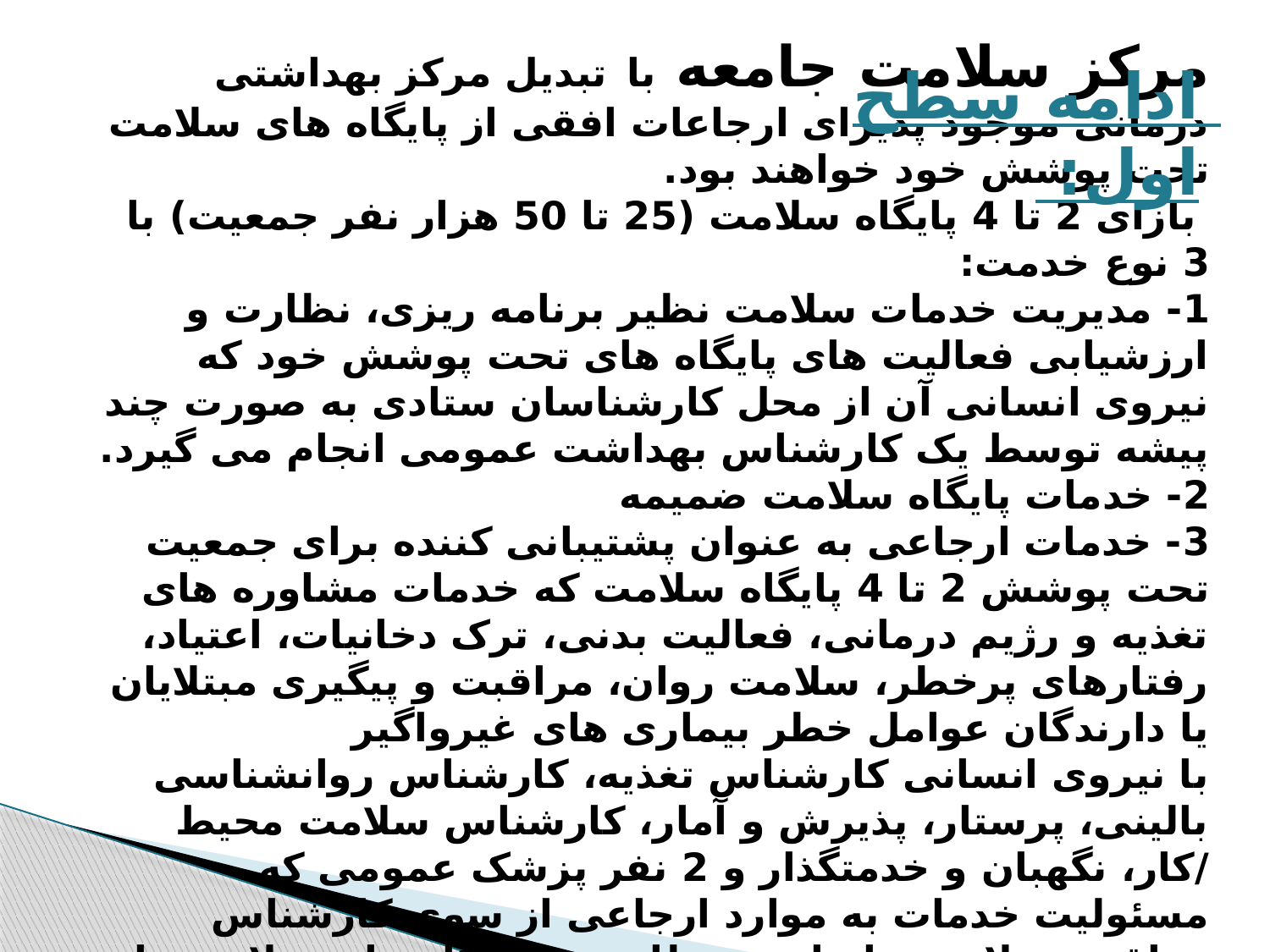

ادامه سطح اول:
# مرکز سلامت جامعه با تبدیل مرکز بهداشتی درمانی موجود پذیرای ارجاعات افقی از پایگاه های سلامت تحت پوشش خود خواهند بود. بازای 2 تا 4 پایگاه سلامت (25 تا 50 هزار نفر جمعیت) با 3 نوع خدمت: 1- مدیریت خدمات سلامت نظیر برنامه ریزی، نظارت و ارزشیابی فعالیت های پایگاه های تحت پوشش خود که نیروی انسانی آن از محل کارشناسان ستادی به صورت چند پیشه توسط یک کارشناس بهداشت عمومی انجام می گیرد. 2- خدمات پایگاه سلامت ضمیمه 3- خدمات ارجاعی به عنوان پشتیبانی کننده برای جمعیت تحت پوشش 2 تا 4 پایگاه سلامت که خدمات مشاوره های تغذیه و رژیم درمانی، فعالیت بدنی، ترک دخانیات، اعتیاد، رفتارهای پرخطر، سلامت روان، مراقبت و پیگیری مبتلایان یا دارندگان عوامل خطر بیماری های غیرواگیر با نیروی انسانی کارشناس تغذیه، کارشناس روانشناسی بالینی، پرستار، پذیرش و آمار، کارشناس سلامت محیط /کار، نگهبان و خدمتگذار و 2 نفر پزشک عمومی که مسئولیت خدمات به موارد ارجاعی از سوی کارشناس مراقبت سلامت خانواده و نظارت بر پایگاه های سلامت را برعهده دارند.